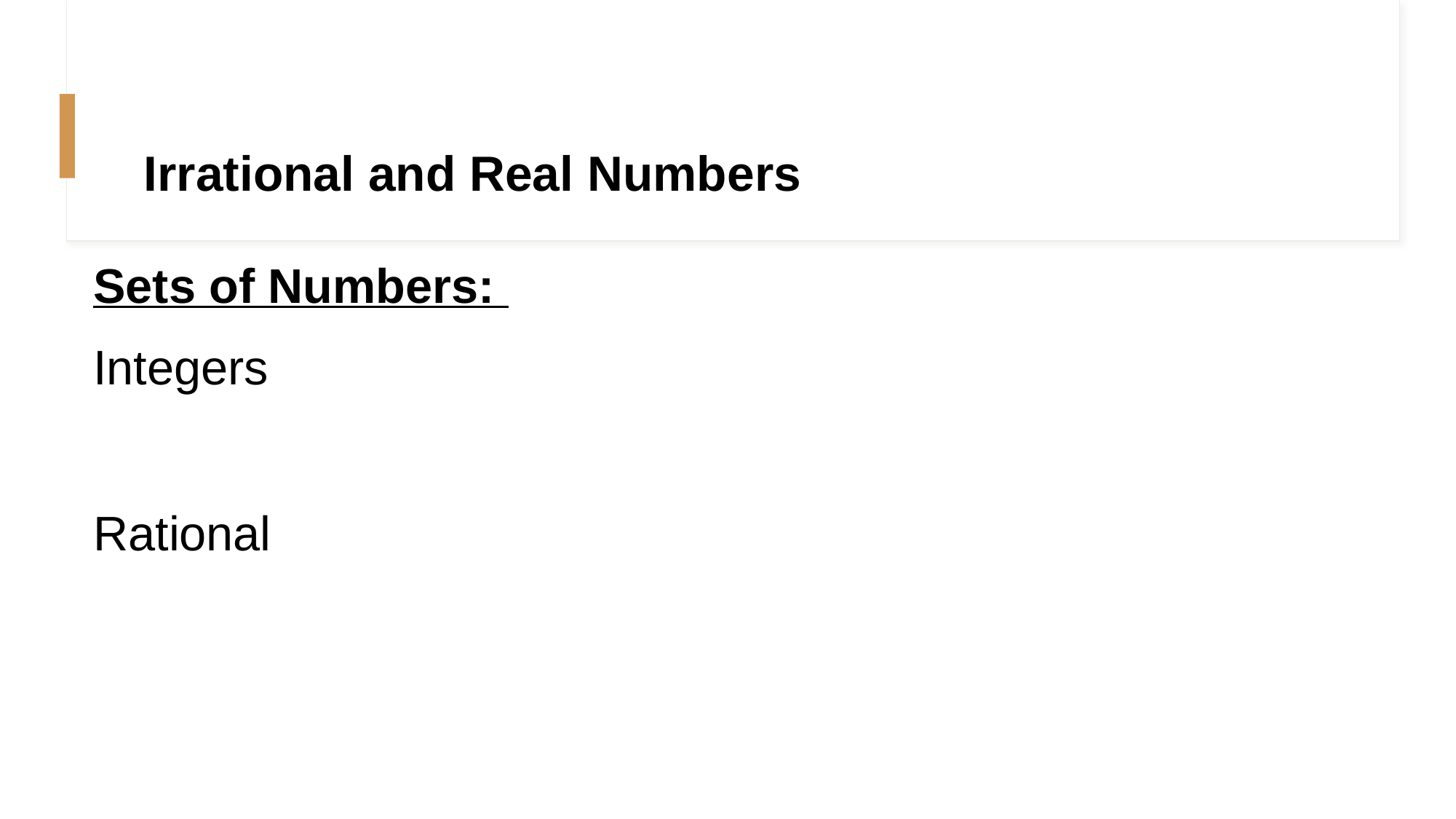

# Irrational and Real Numbers
Sets of Numbers:
Integers

Rational